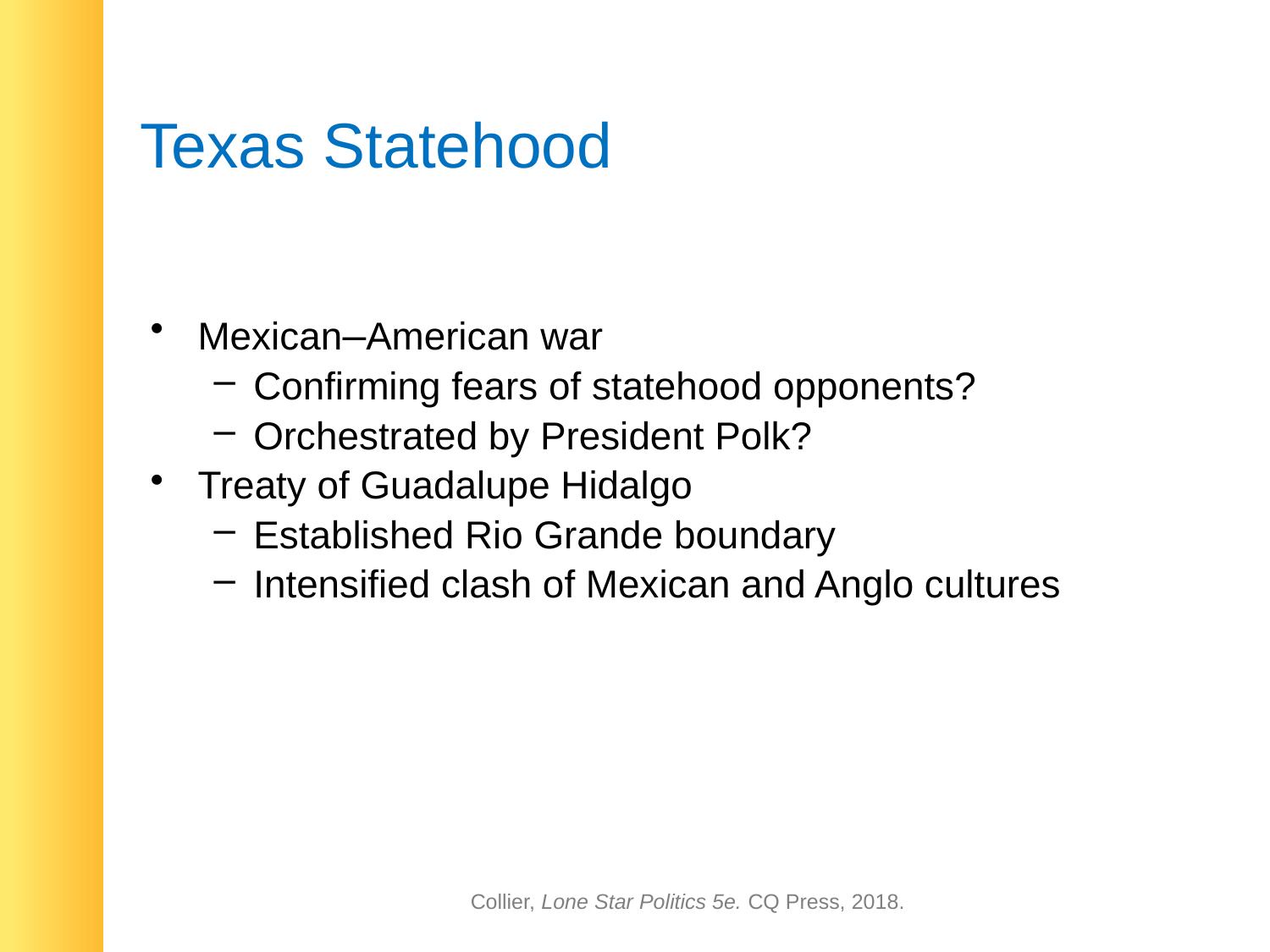

# Texas Statehood
Mexican–American war
Confirming fears of statehood opponents?
Orchestrated by President Polk?
Treaty of Guadalupe Hidalgo
Established Rio Grande boundary
Intensified clash of Mexican and Anglo cultures
Collier, Lone Star Politics 5e. CQ Press, 2018.